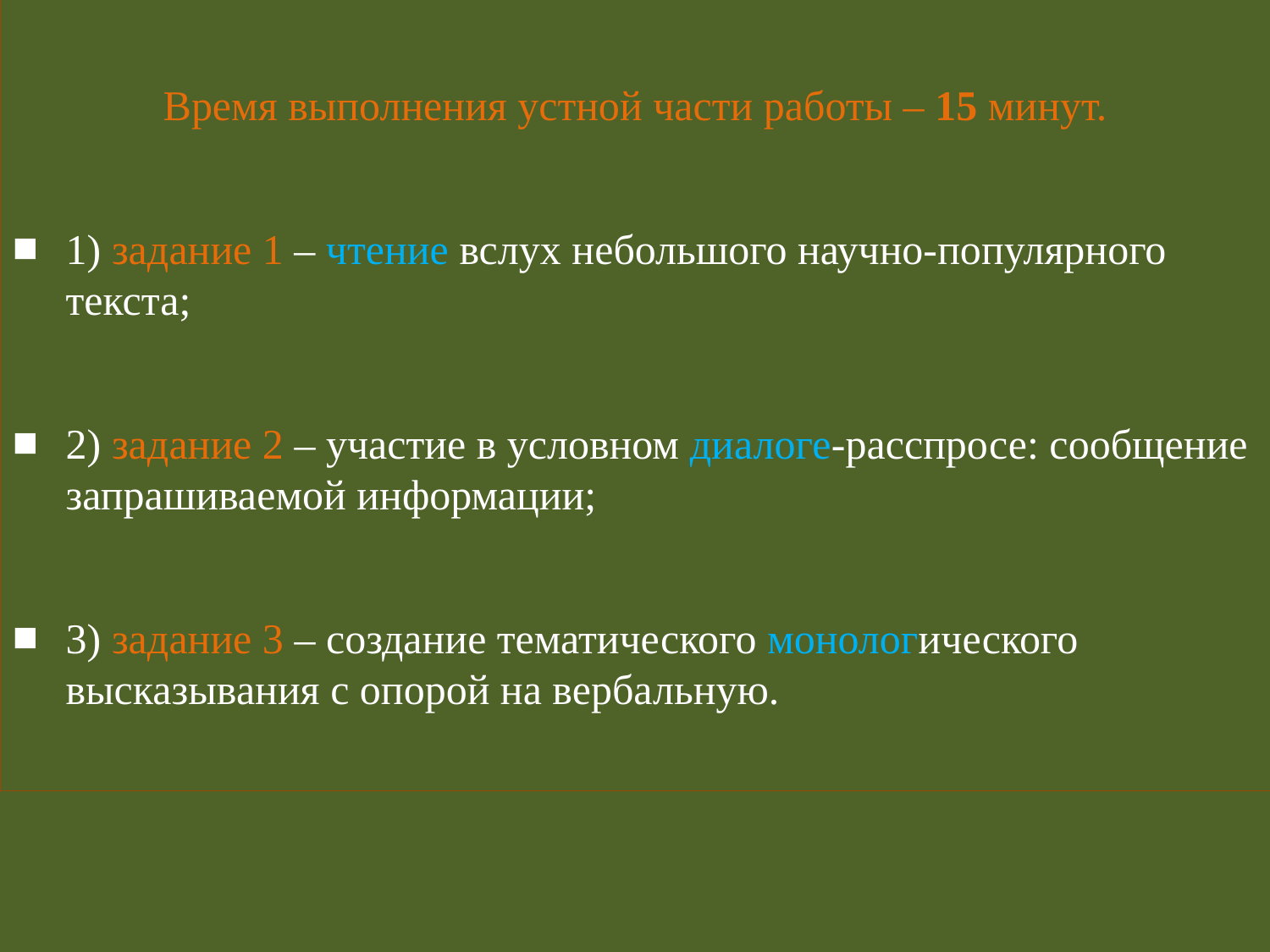

Время выполнения устной части работы – 15 минут.

1) задание 1 – чтение вслух небольшого научно-популярного текста;

2) задание 2 – участие в условном диалоге-расспросе: сообщение запрашиваемой информации;

3) задание 3 – создание тематического монологического высказывания с опорой на вербальную.